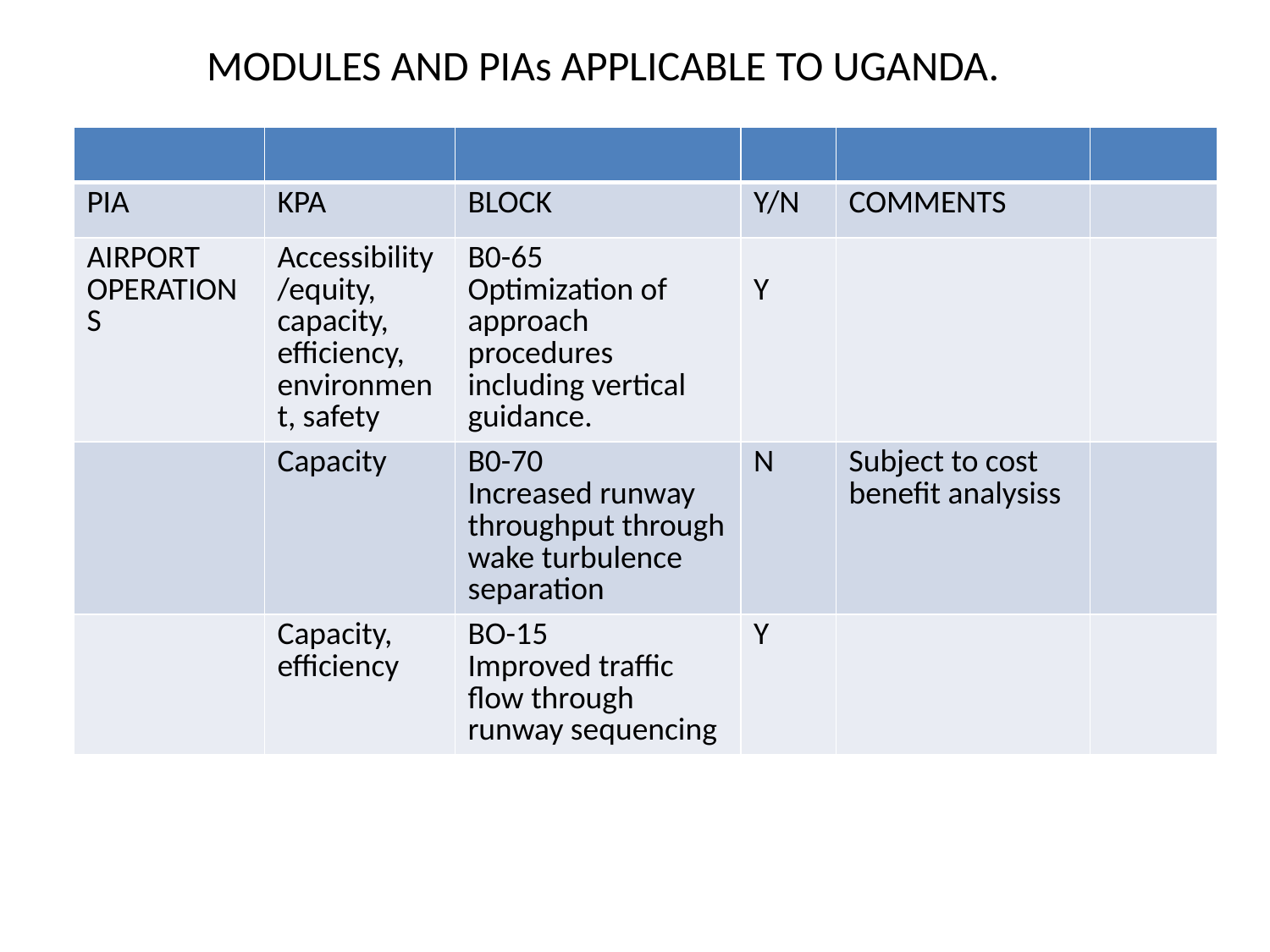

# MODULES AND PIAs APPLICABLE TO UGANDA.
|  |  |  |  |  |  |
| --- | --- | --- | --- | --- | --- |
| PIA | KPA | BLOCK | Y/N | COMMENTS |  |
| AIRPORT OPERATIONS | Accessibility/equity, capacity, efficiency, environment, safety | B0-65 Optimization of approach procedures including vertical guidance. | Y |  |  |
|  | Capacity | B0-70 Increased runway throughput through wake turbulence separation | N | Subject to cost benefit analysiss |  |
|  | Capacity, efficiency | BO-15 Improved traffic flow through runway sequencing | Y |  |  |